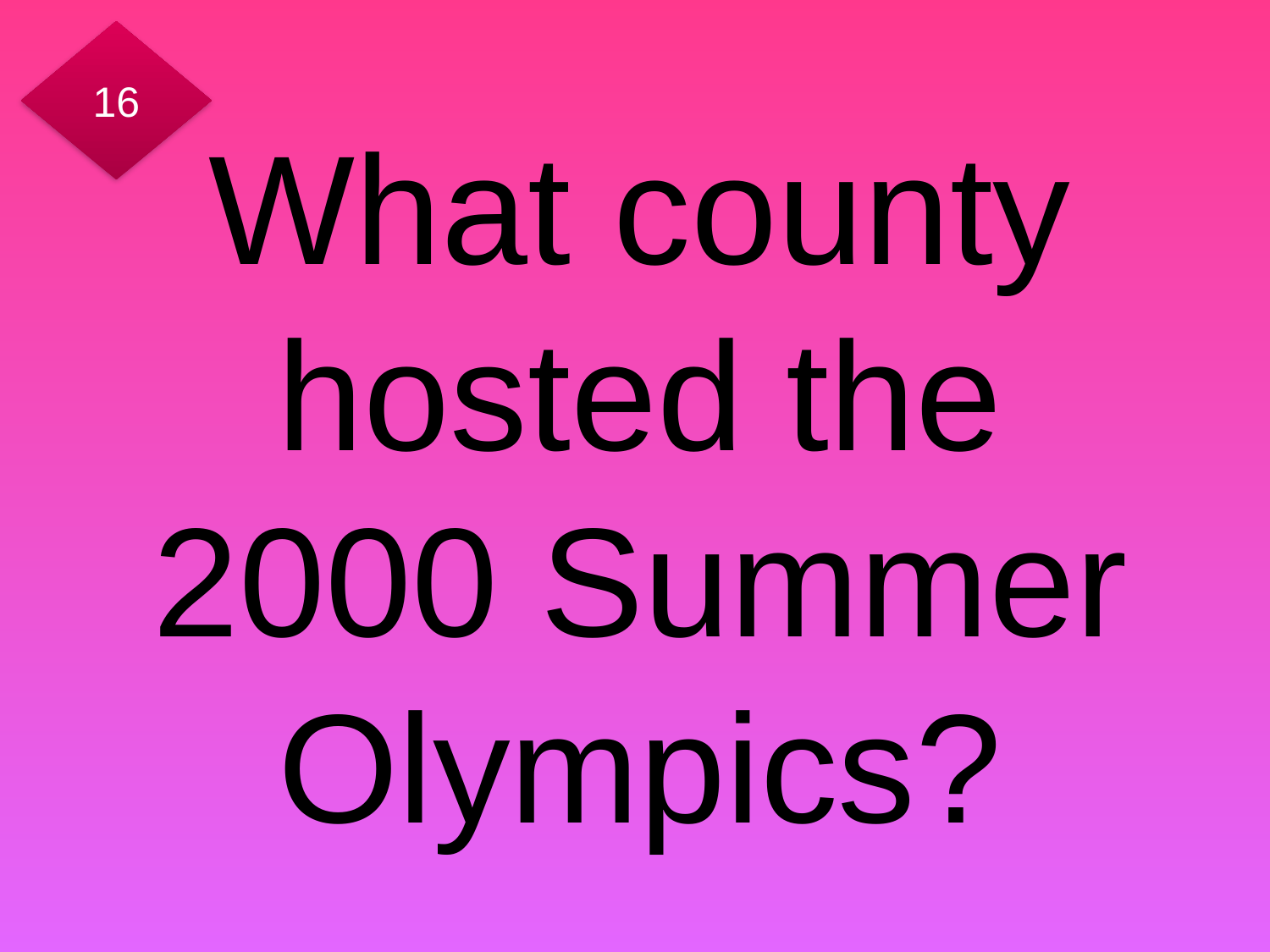

16
# What county hosted the 2000 Summer Olympics?